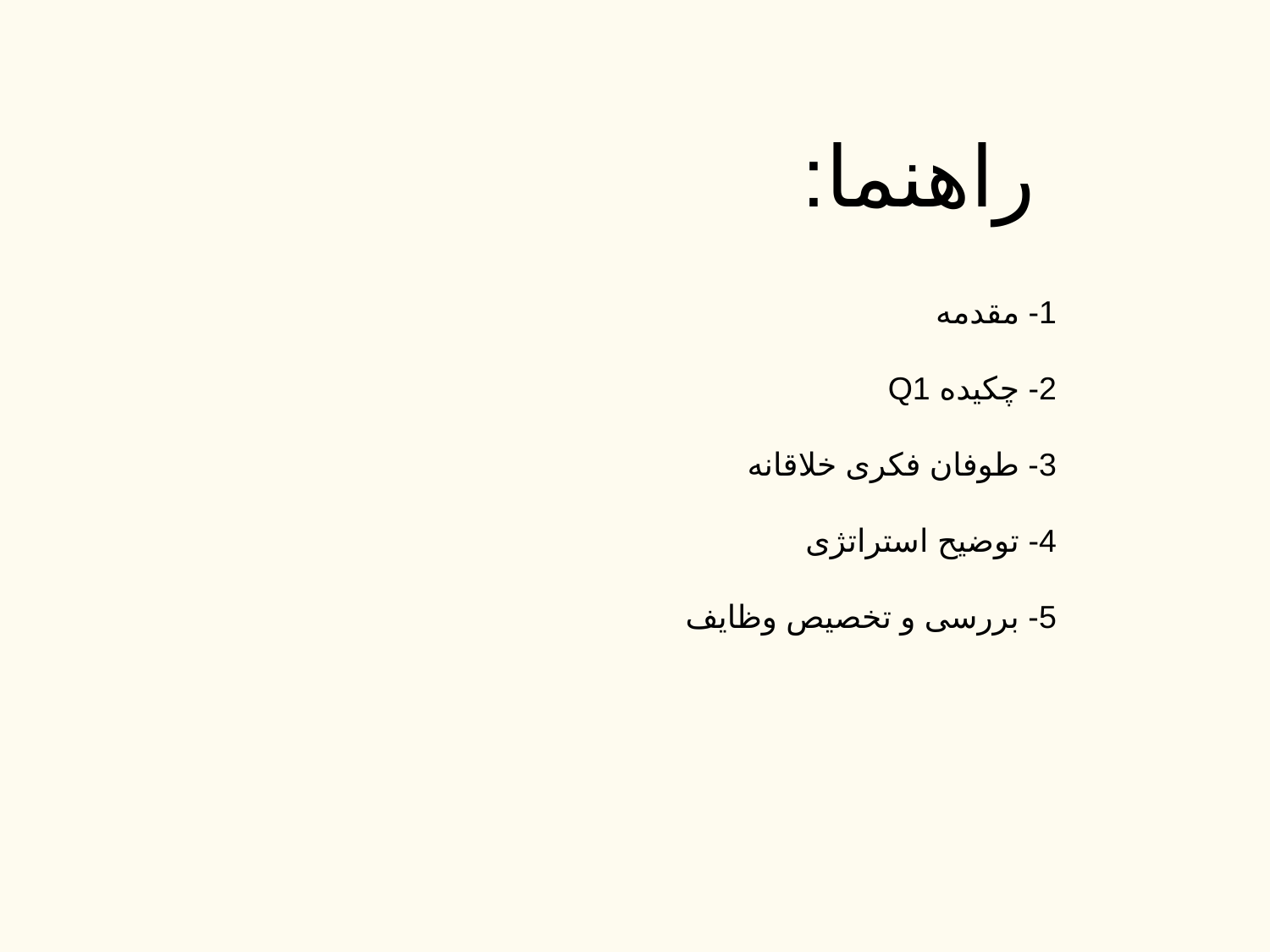

راهنما:
1- مقدمه

2- چکیده Q1

3- طوفان فکری خلاقانه

4- توضیح استراتژی

5- بررسی و تخصیص وظایف